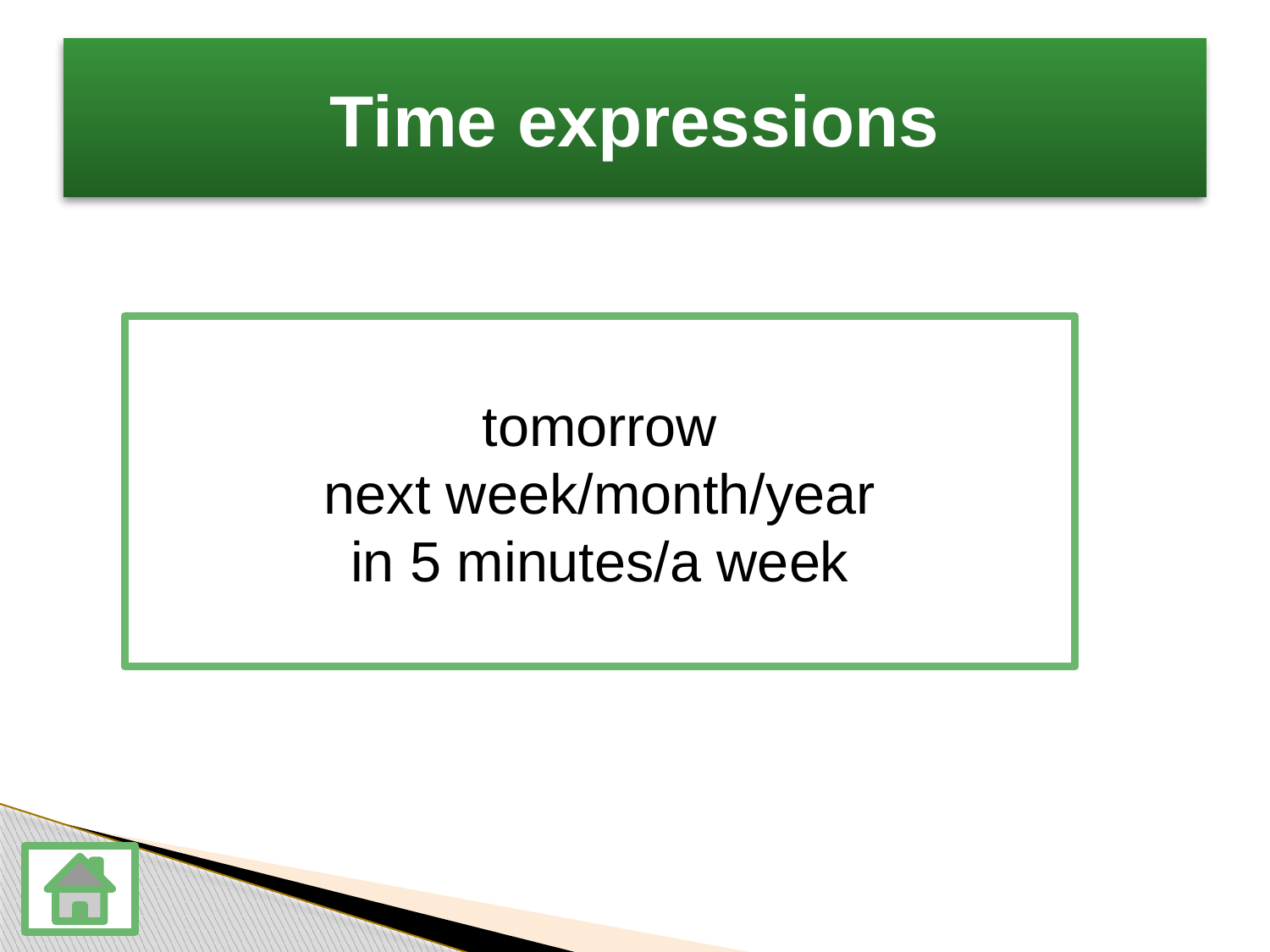

# Time expressions

tomorrow
next week/month/year
in 5 minutes/a week